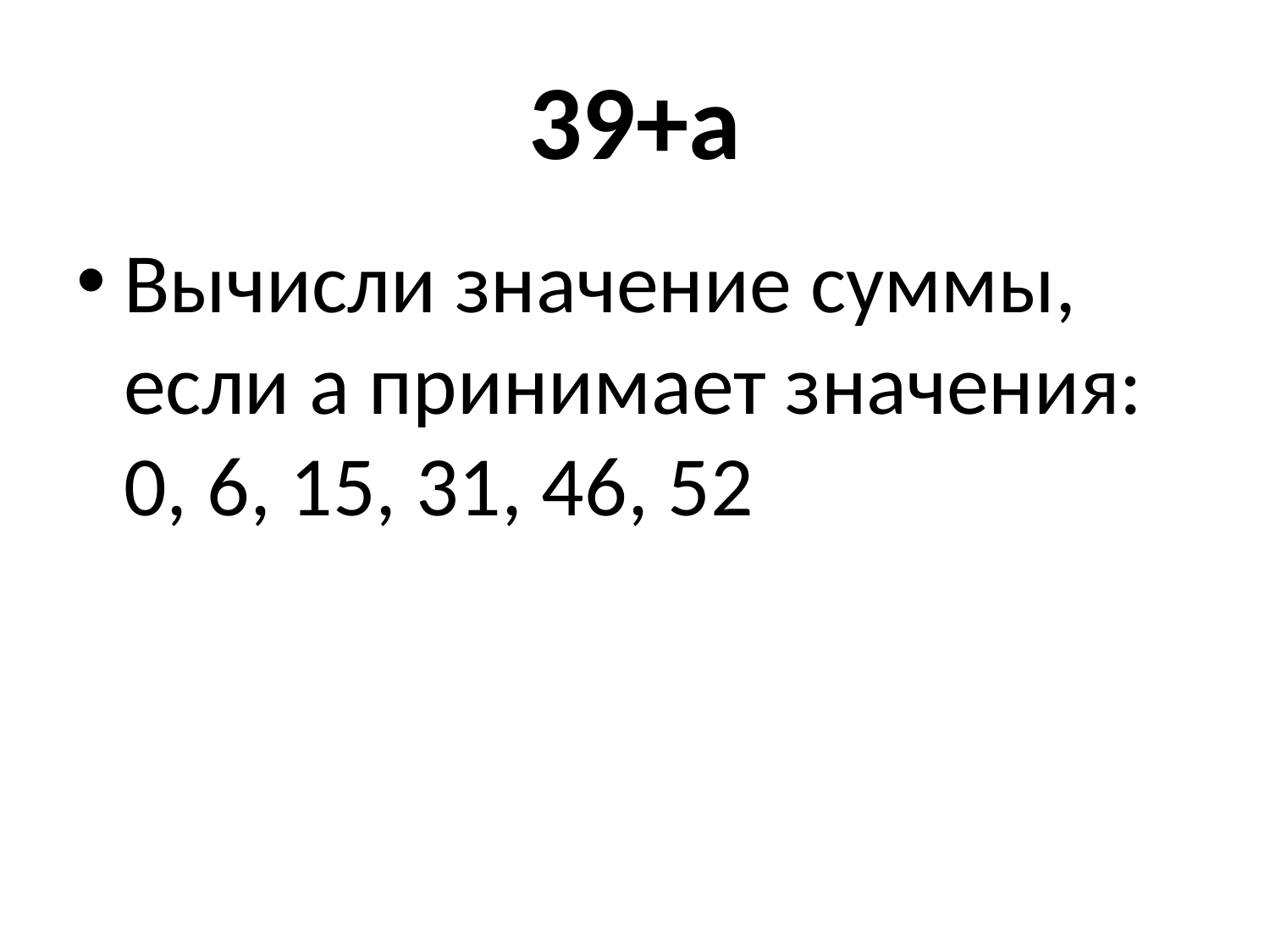

# 39+а
Вычисли значение суммы, если а принимает значения: 0, 6, 15, 31, 46, 52